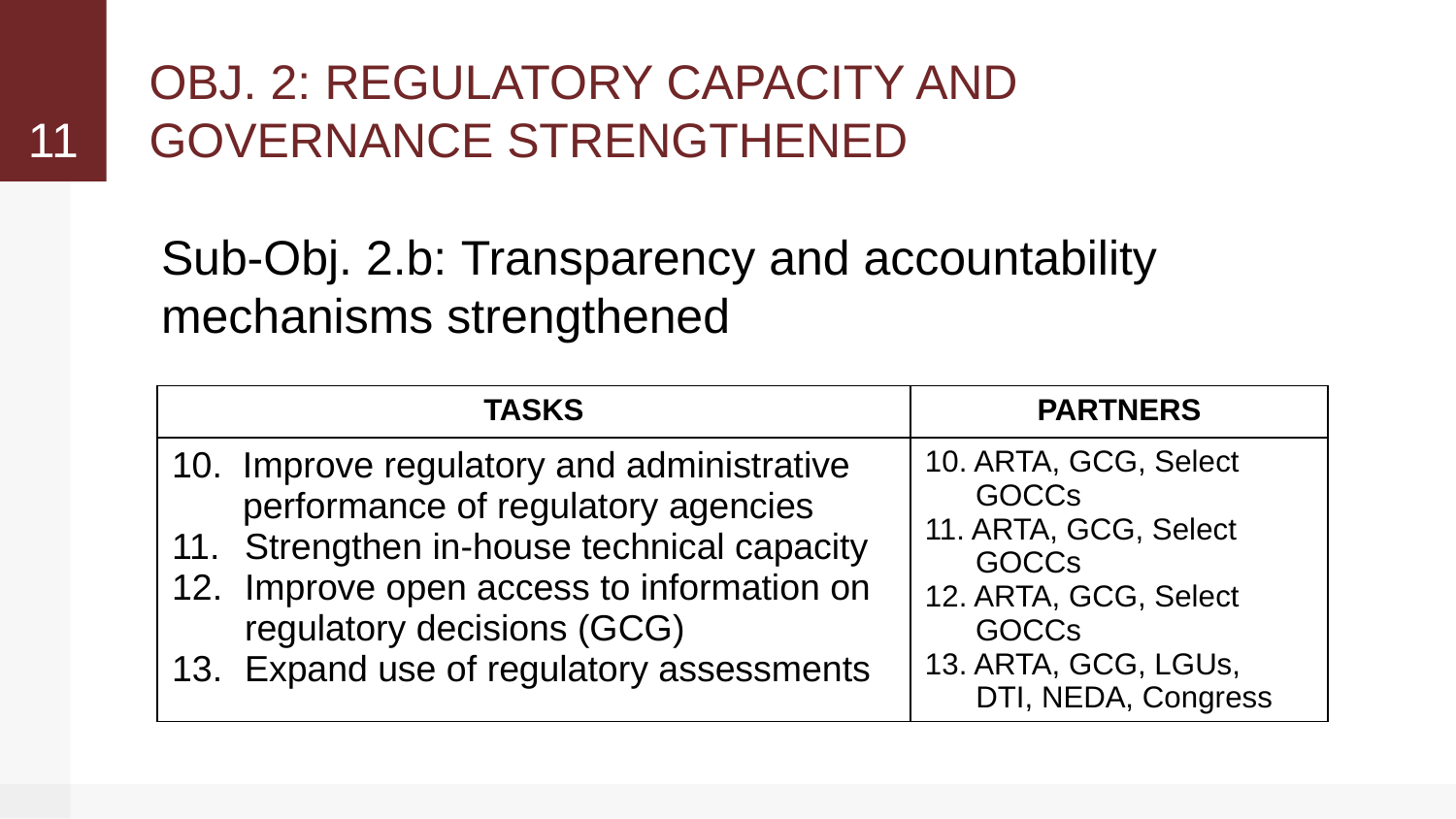

11
# OBJ. 2: REGULATORY CAPACITY AND GOVERNANCE STRENGTHENED
Sub-Obj. 2.b: Transparency and accountability mechanisms strengthened

| TASKS | PARTNERS |
| --- | --- |
| 10. Improve regulatory and administrative performance of regulatory agencies Strengthen in-house technical capacity Improve open access to information on regulatory decisions (GCG) Expand use of regulatory assessments | 10. ARTA, GCG, Select GOCCs 11. ARTA, GCG, Select GOCCs 12. ARTA, GCG, Select GOCCs 13. ARTA, GCG, LGUs, DTI, NEDA, Congress |